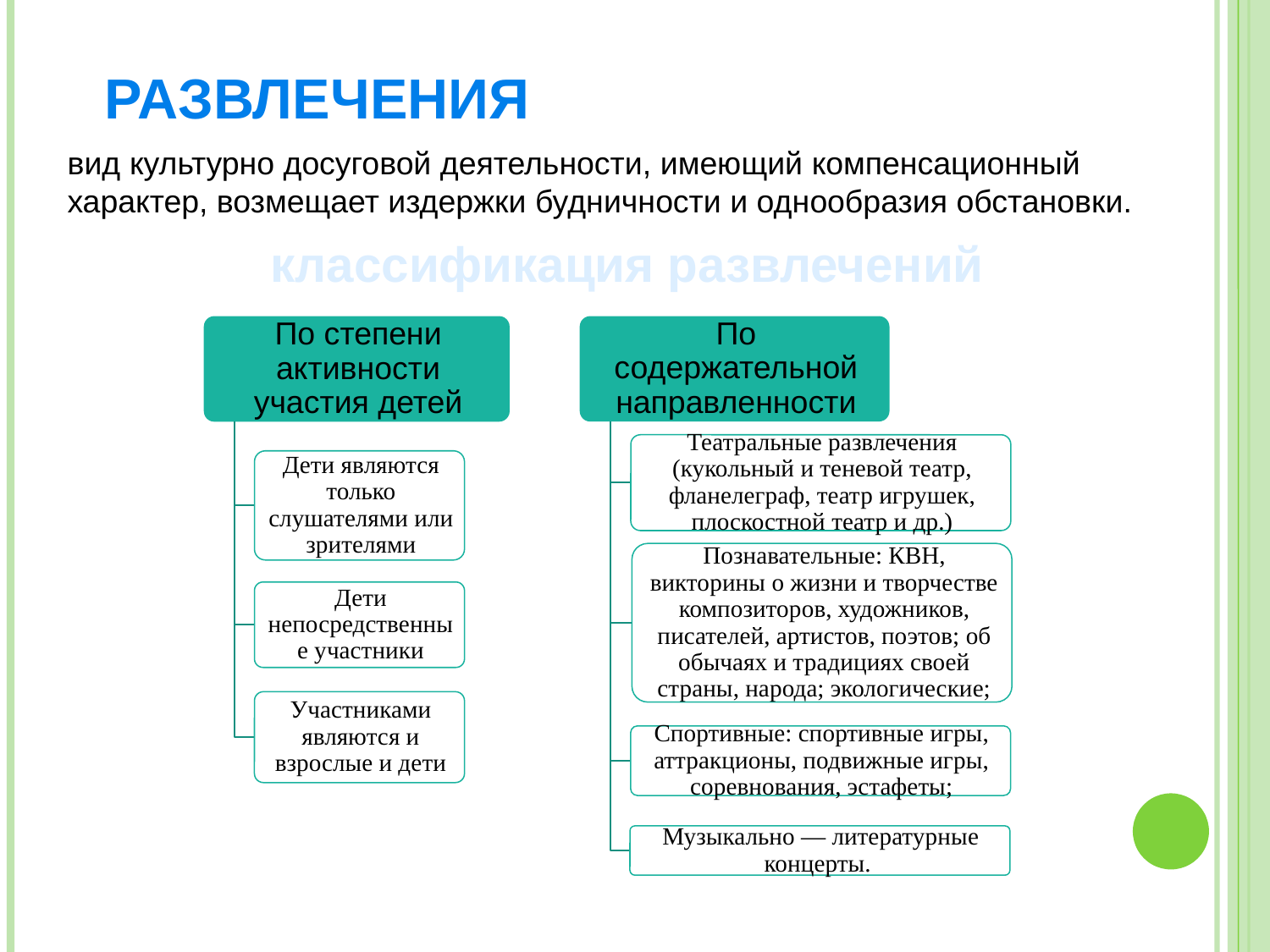

РАЗВЛЕЧЕНИЯ
вид культурно досуговой деятельности, имеющий компенсационный характер, возмещает издержки будничности и однообразия обстановки.
классификация развлечений
По степени активности участия детей
Дети являются только слушателями или зрителями
Дети непосредственные участники
Участниками являются и взрослые и дети
По содержательной направленности
Театральные развлечения (кукольный и теневой театр, фланелеграф, театр игрушек, плоскостной театр и др.)
Познавательные: КВН, викторины о жизни и творчестве композиторов, художников, писателей, артистов, поэтов; об обычаях и традициях своей страны, народа; экологические;
Спортивные: спортивные игры, аттракционы, подвижные игры, соревнования, эстафеты;
Музыкально — литературные концерты.